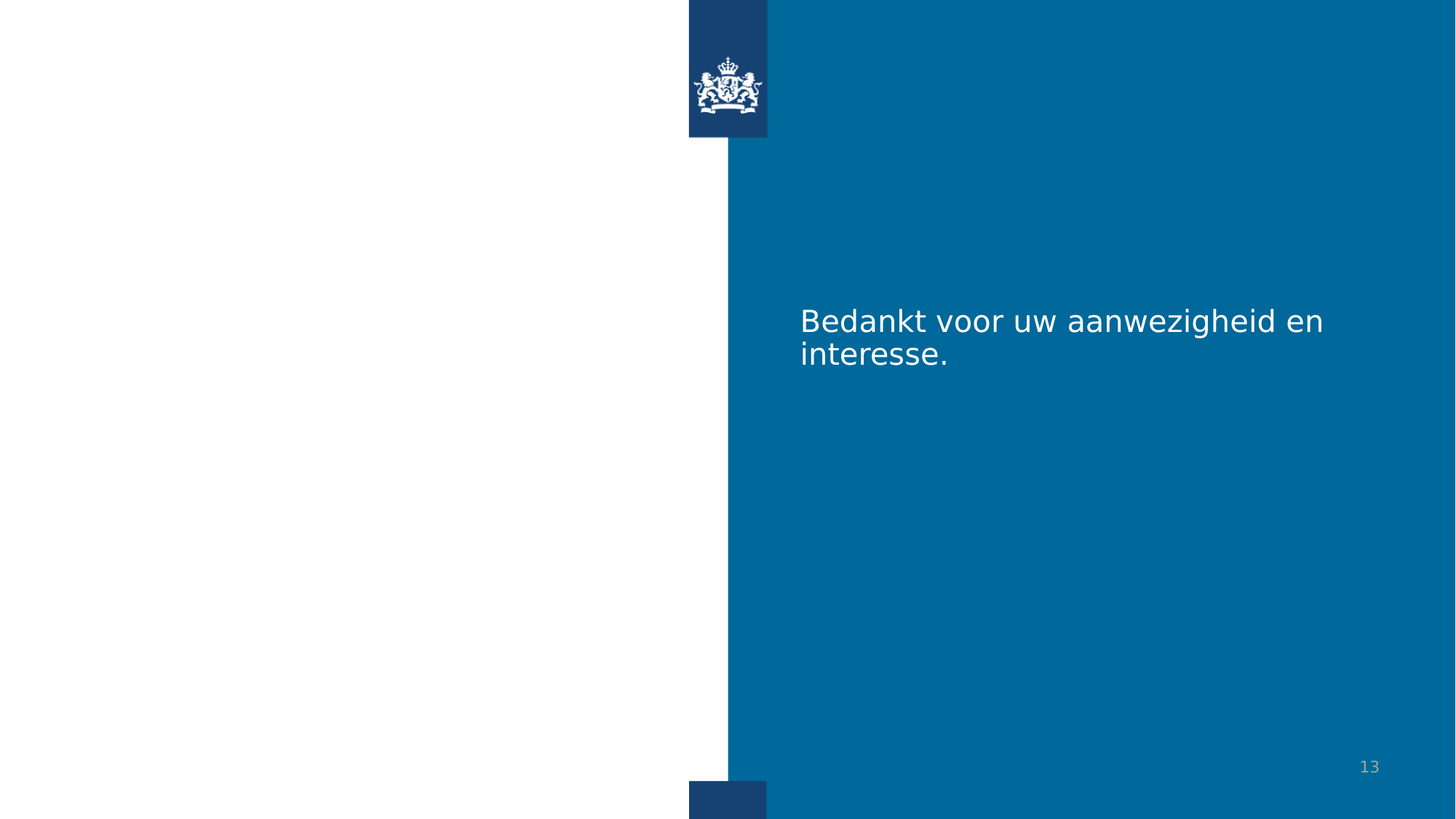

Bedankt voor uw aanwezigheid en interesse.
13